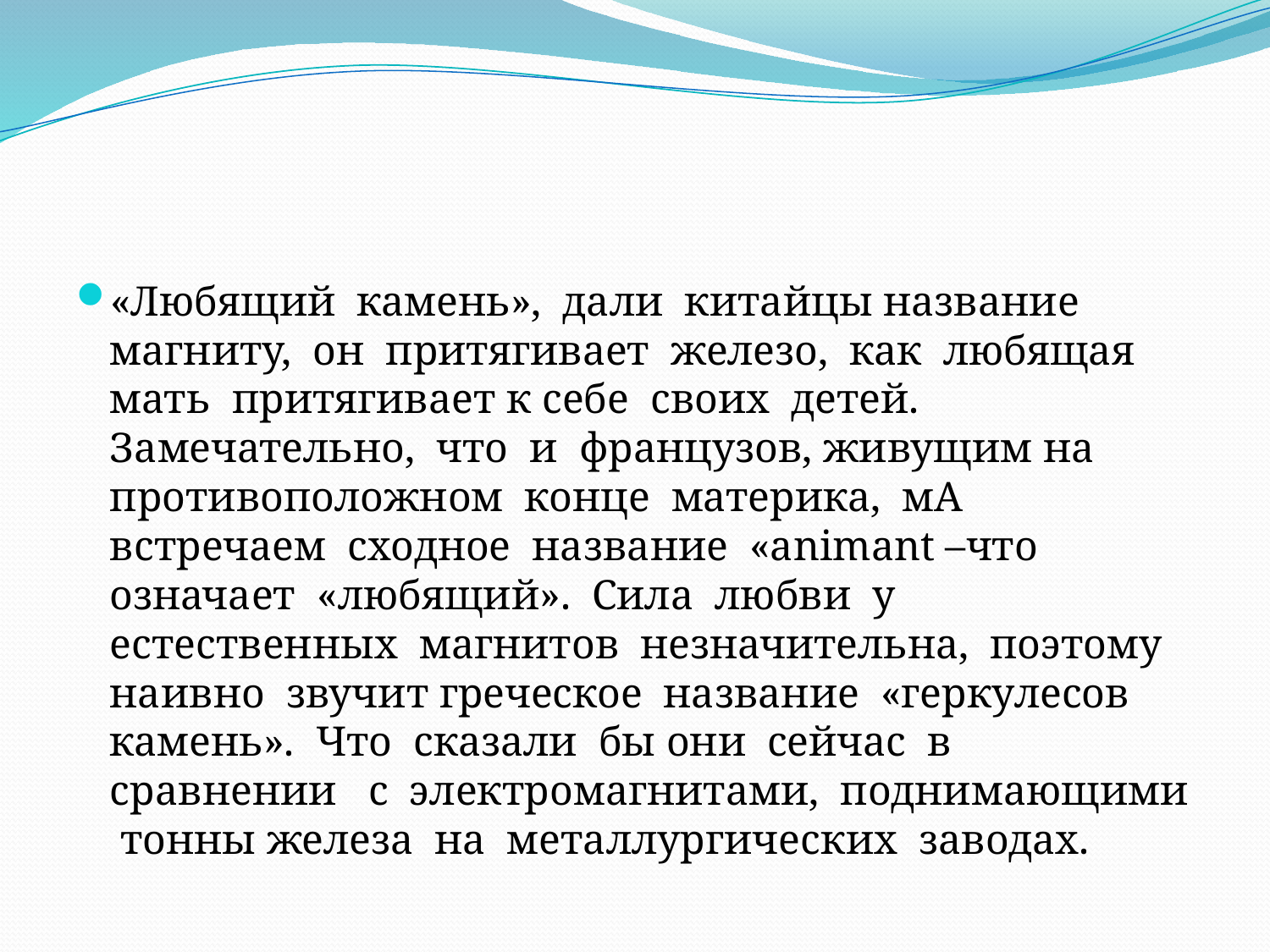

#
«Любящий  камень»,  дали  китайцы название  магниту,  он  притягивает  железо,  как  любящая  мать  притягивает к себе  своих  детей. Замечательно,  что  и  французов, живущим на противоположном  конце  материка,  мА  встречаем  сходное  название  «animant –что означает  «любящий».  Сила  любви  у естественных  магнитов  незначительна,  поэтому наивно  звучит греческое  название  «геркулесов камень».  Что  сказали  бы они  сейчас  в  сравнении   с  электромагнитами,  поднимающими  тонны железа  на  металлургических  заводах.